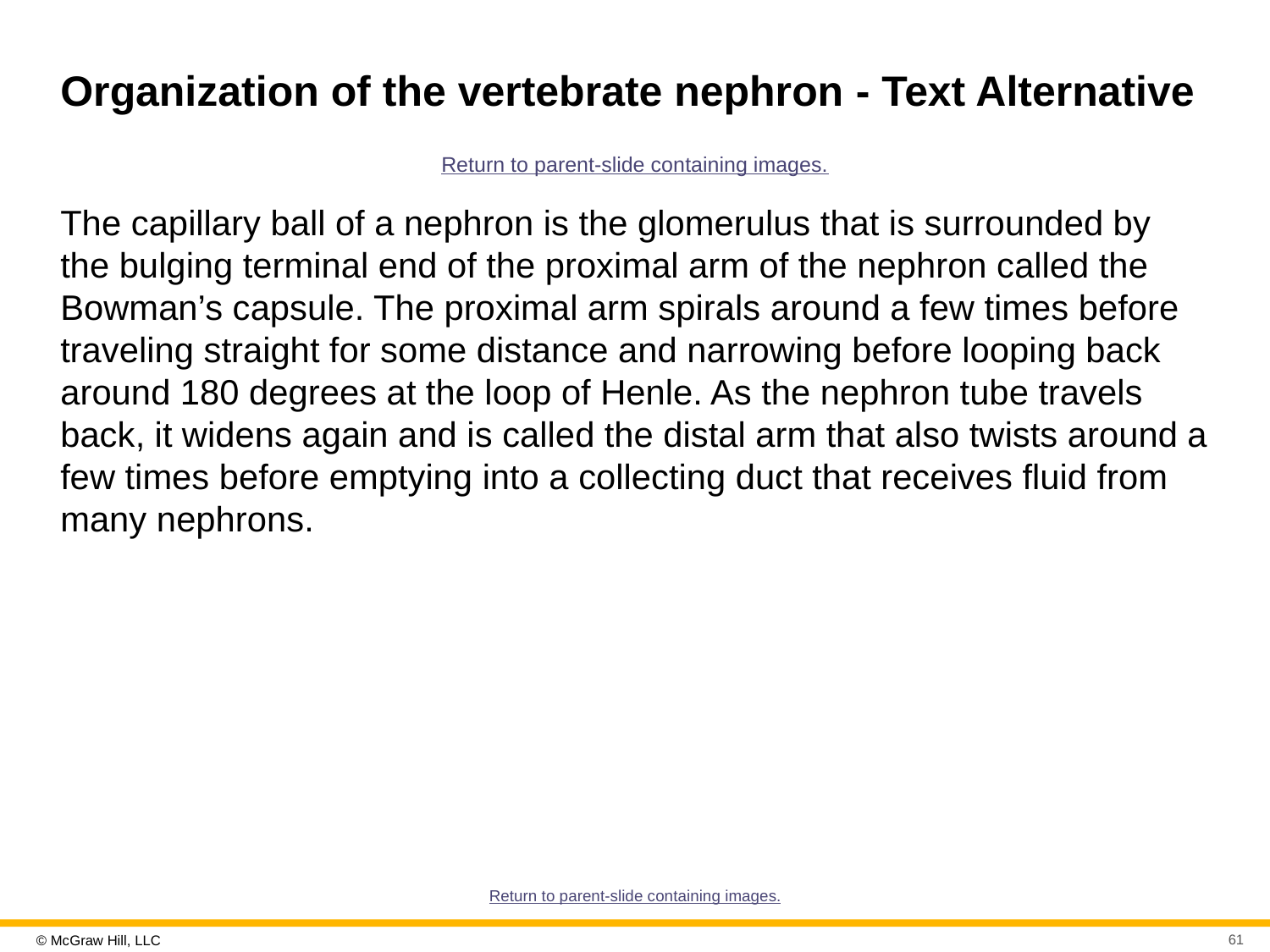

# Organization of the vertebrate nephron - Text Alternative
Return to parent-slide containing images.
The capillary ball of a nephron is the glomerulus that is surrounded by the bulging terminal end of the proximal arm of the nephron called the Bowman’s capsule. The proximal arm spirals around a few times before traveling straight for some distance and narrowing before looping back around 180 degrees at the loop of Henle. As the nephron tube travels back, it widens again and is called the distal arm that also twists around a few times before emptying into a collecting duct that receives fluid from many nephrons.
Return to parent-slide containing images.
61